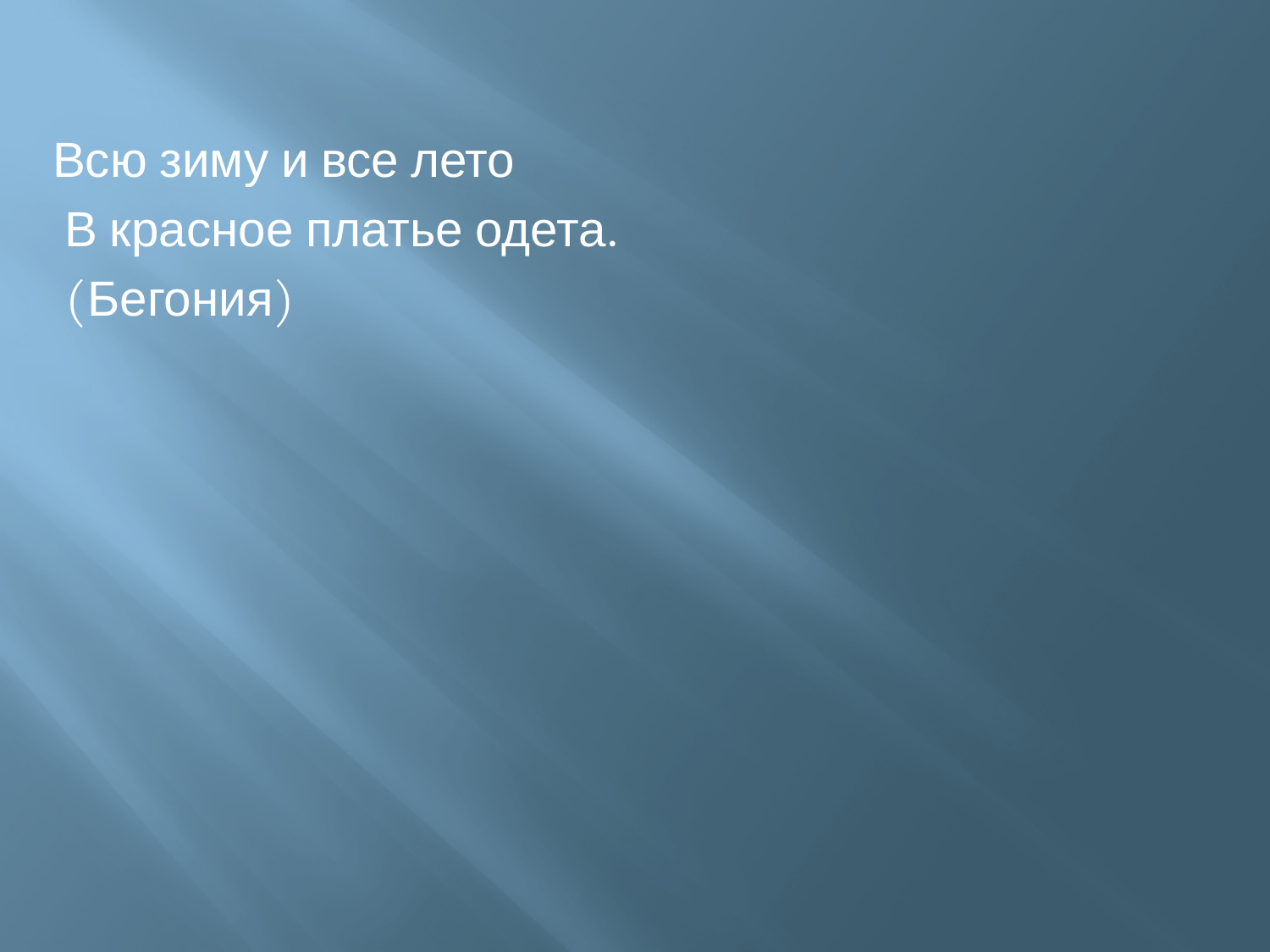

Всю зиму и все лето
 В красное платье одета.
 (Бегония)